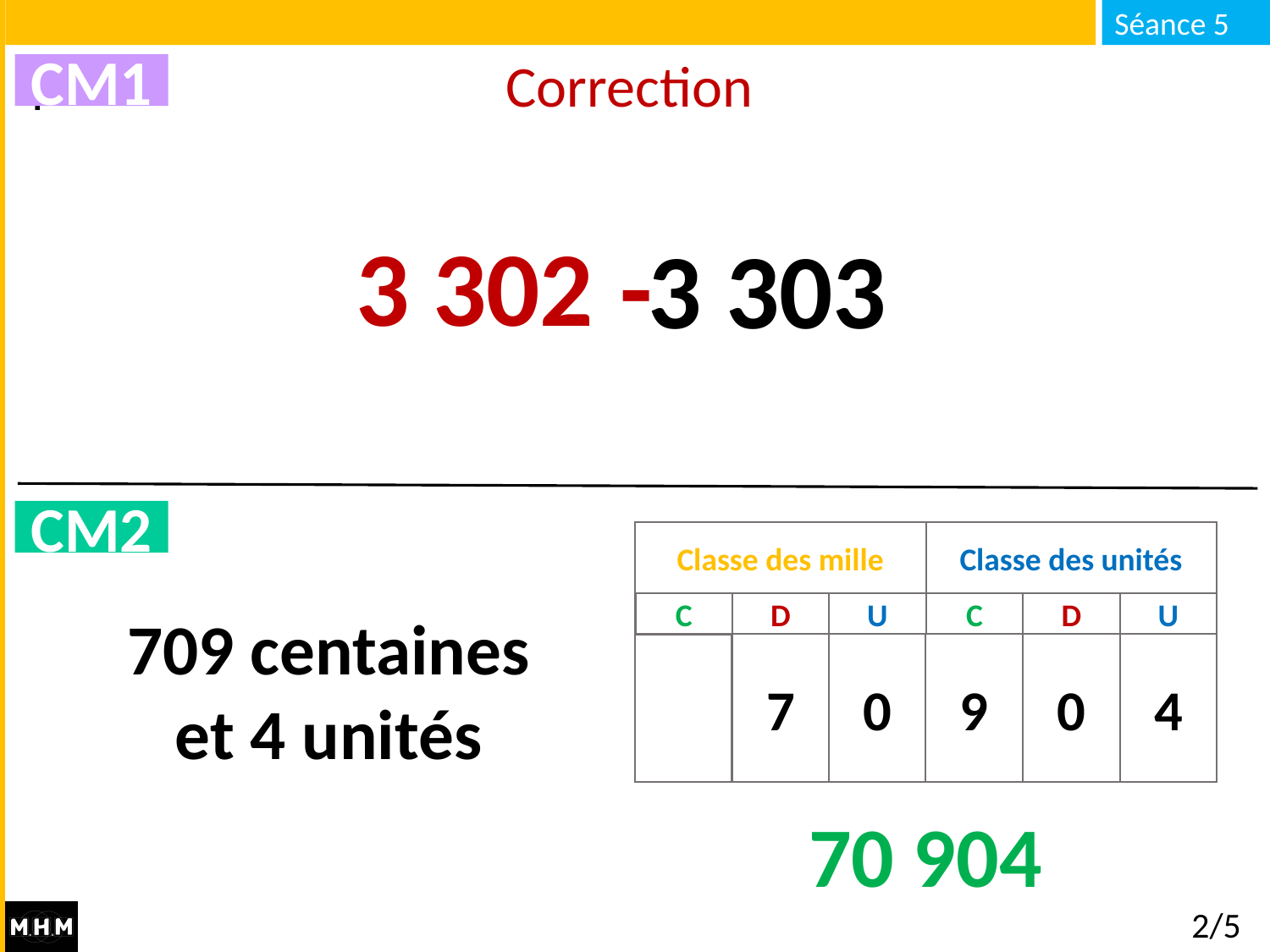

# Correction
CM1
3 302 -
3 303
CM2
Classe des mille
Classe des unités
D
U
D
U
C
C
0
4
7
0
9

709 centaines
et 4 unités
70 904
2/5